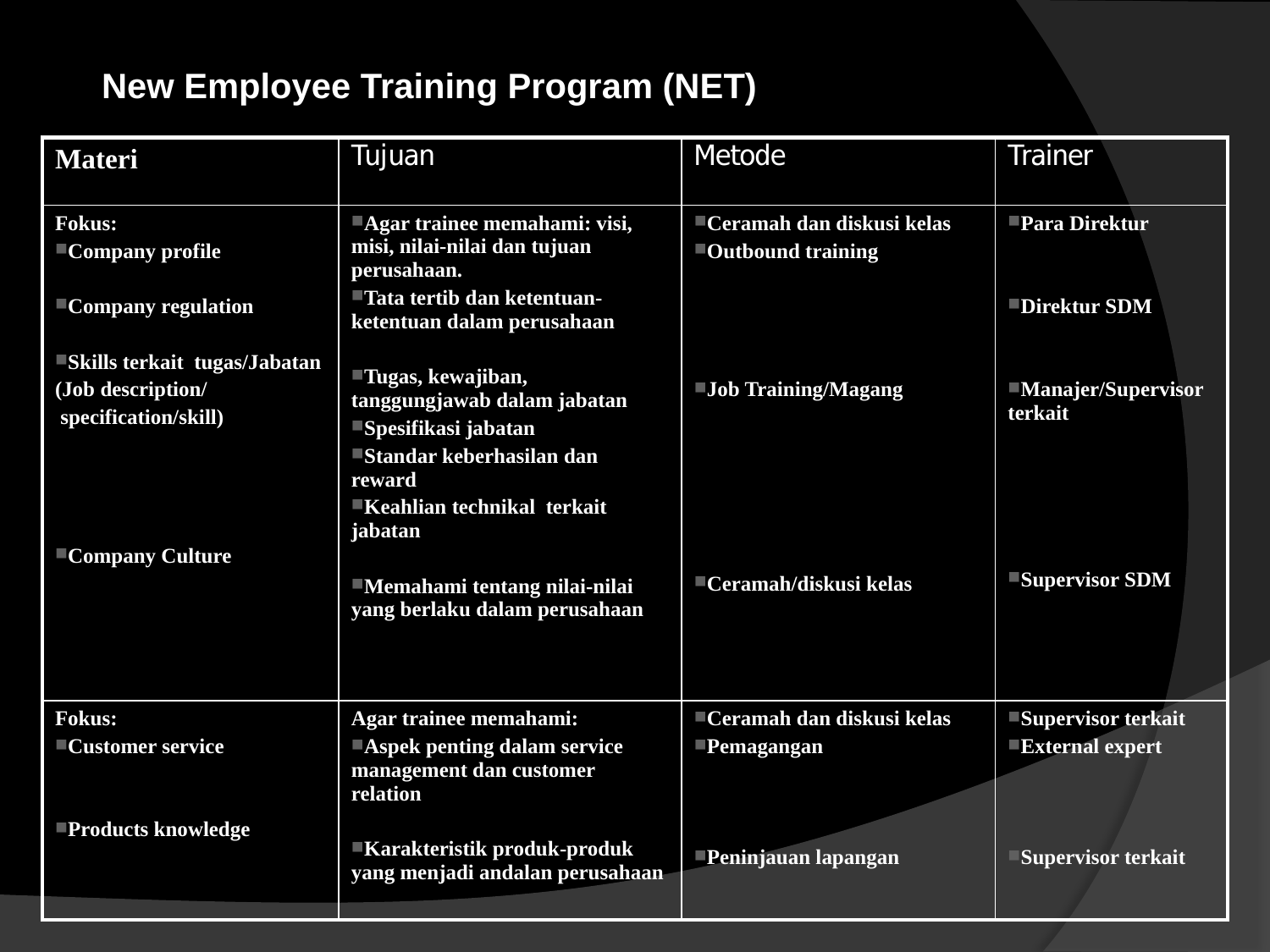

# New Employee Training Program (NET)
| Materi | Tujuan | Metode | Trainer |
| --- | --- | --- | --- |
| Fokus: Company profile Company regulation Skills terkait tugas/Jabatan (Job description/ specification/skill) Company Culture | Agar trainee memahami: visi, misi, nilai-nilai dan tujuan perusahaan. Tata tertib dan ketentuan-ketentuan dalam perusahaan Tugas, kewajiban, tanggungjawab dalam jabatan Spesifikasi jabatan Standar keberhasilan dan reward Keahlian technikal terkait jabatan Memahami tentang nilai-nilai yang berlaku dalam perusahaan | Ceramah dan diskusi kelas Outbound training Job Training/Magang Ceramah/diskusi kelas | Para Direktur Direktur SDM Manajer/Supervisor terkait Supervisor SDM |
| Fokus: Customer service Products knowledge | Agar trainee memahami: Aspek penting dalam service management dan customer relation Karakteristik produk-produk yang menjadi andalan perusahaan | Ceramah dan diskusi kelas Pemagangan Peninjauan lapangan | Supervisor terkait External expert Supervisor terkait |